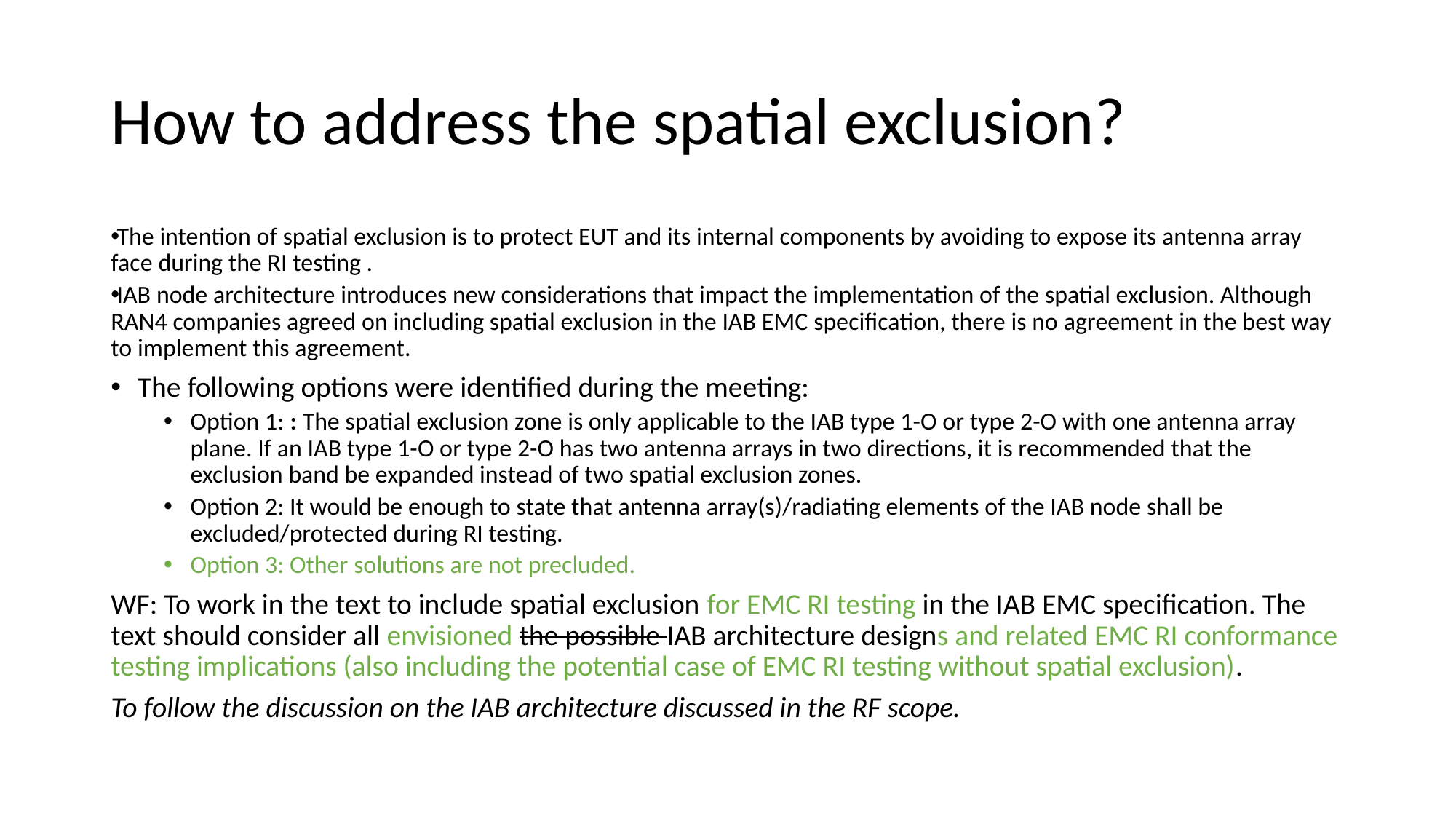

# How to address the spatial exclusion?
The intention of spatial exclusion is to protect EUT and its internal components by avoiding to expose its antenna array face during the RI testing .
IAB node architecture introduces new considerations that impact the implementation of the spatial exclusion. Although RAN4 companies agreed on including spatial exclusion in the IAB EMC specification, there is no agreement in the best way to implement this agreement.
The following options were identified during the meeting:
Option 1: : The spatial exclusion zone is only applicable to the IAB type 1-O or type 2-O with one antenna array plane. If an IAB type 1-O or type 2-O has two antenna arrays in two directions, it is recommended that the exclusion band be expanded instead of two spatial exclusion zones.
Option 2: It would be enough to state that antenna array(s)/radiating elements of the IAB node shall be excluded/protected during RI testing.
Option 3: Other solutions are not precluded.
WF: To work in the text to include spatial exclusion for EMC RI testing in the IAB EMC specification. The text should consider all envisioned the possible IAB architecture designs and related EMC RI conformance testing implications (also including the potential case of EMC RI testing without spatial exclusion).
To follow the discussion on the IAB architecture discussed in the RF scope.